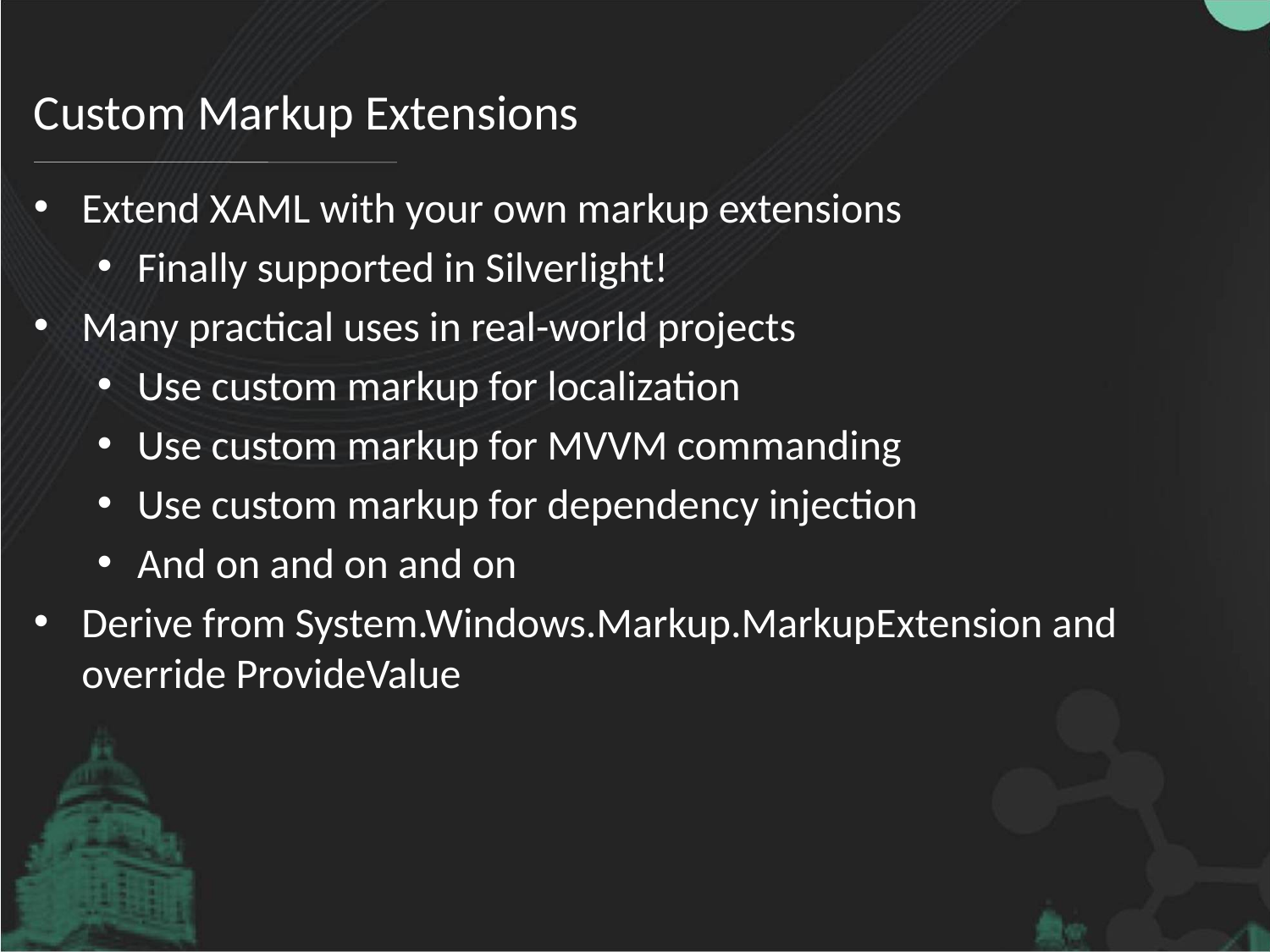

# Custom Markup Extensions
Extend XAML with your own markup extensions
Finally supported in Silverlight!
Many practical uses in real-world projects
Use custom markup for localization
Use custom markup for MVVM commanding
Use custom markup for dependency injection
And on and on and on
Derive from System.Windows.Markup.MarkupExtension and override ProvideValue